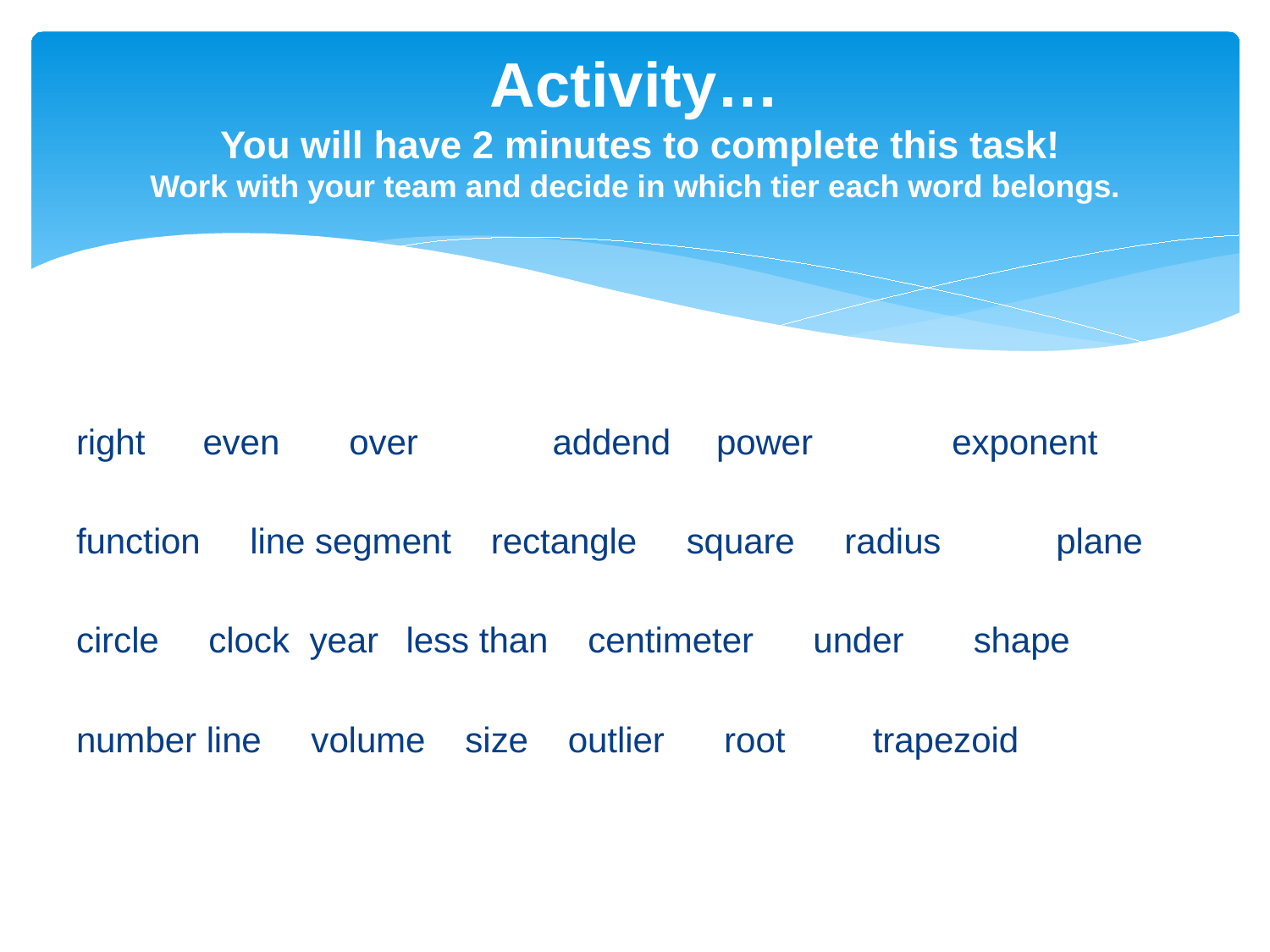

# Activity… You will have 2 minutes to complete this task! Work with your team and decide in which tier each word belongs.
right	  even       over 	     addend	power              exponent

function     line segment    rectangle     square     radius	  plane

circle     clock	  year	 less than    centimeter      under       shape

number line     volume    size    outlier      root	     trapezoid